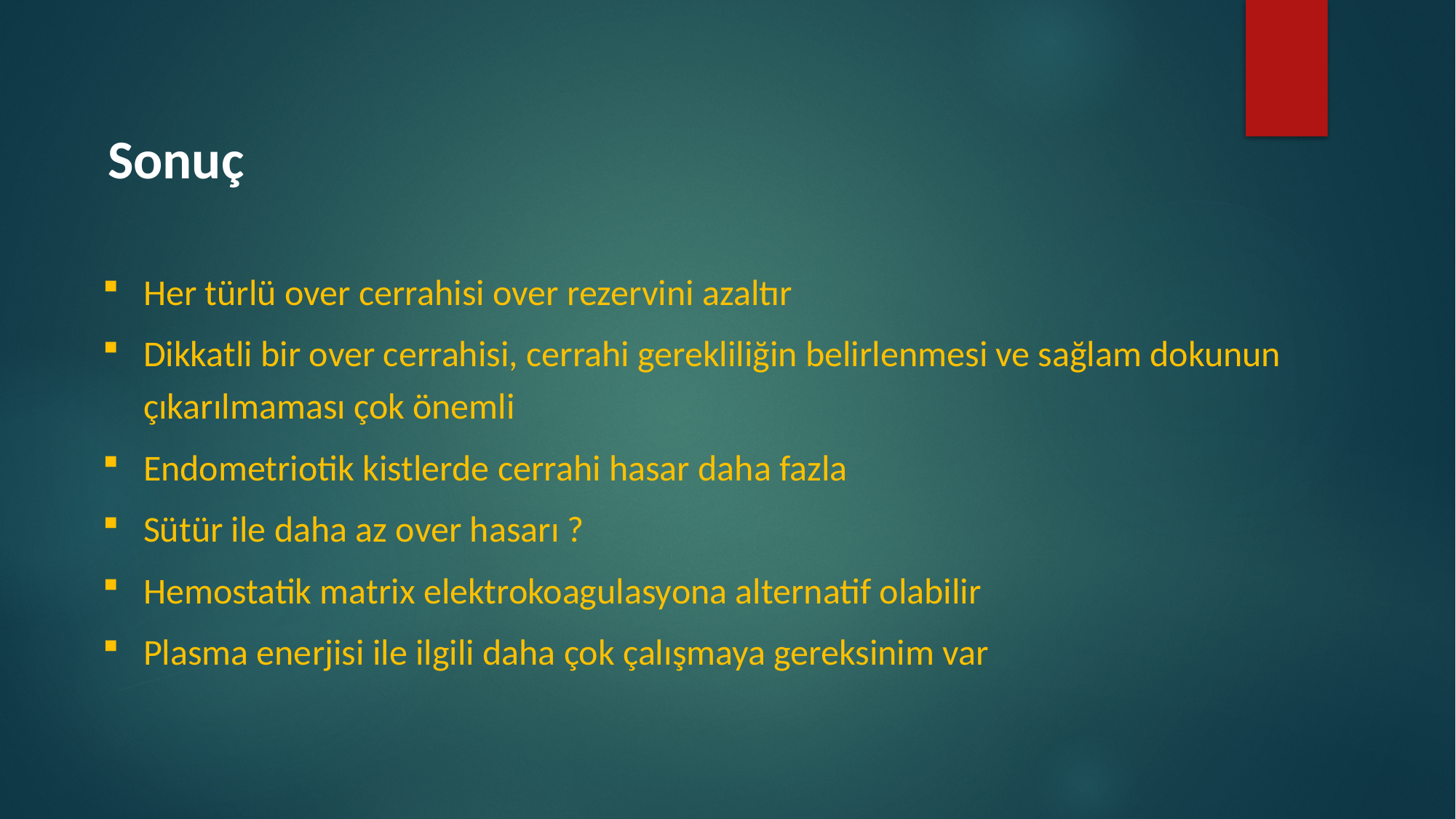

Sonuç
Her türlü over cerrahisi over rezervini azaltır
Dikkatli bir over cerrahisi, cerrahi gerekliliğin belirlenmesi ve sağlam dokunun çıkarılmaması çok önemli
Endometriotik kistlerde cerrahi hasar daha fazla
Sütür ile daha az over hasarı ?
Hemostatik matrix elektrokoagulasyona alternatif olabilir
Plasma enerjisi ile ilgili daha çok çalışmaya gereksinim var